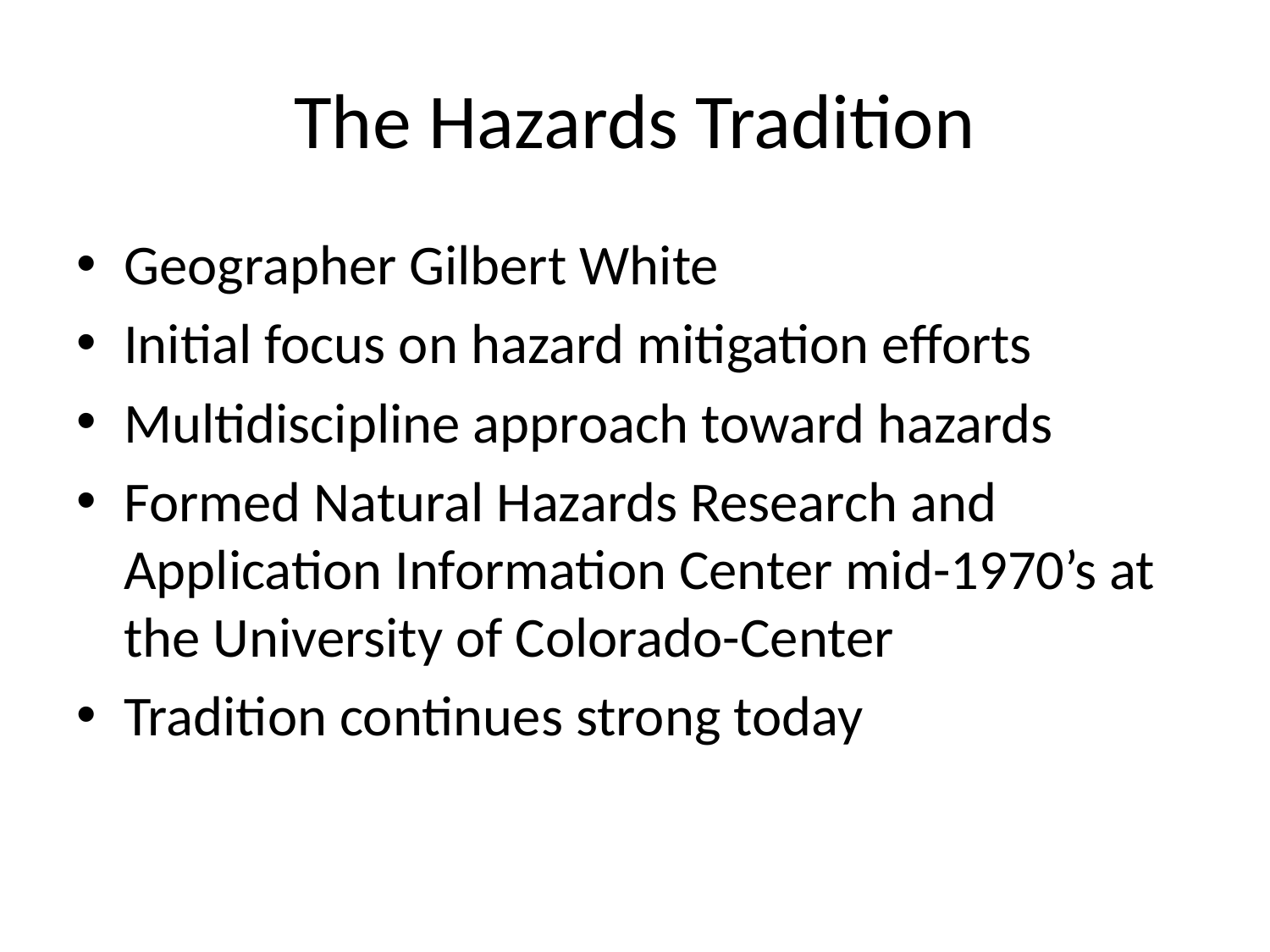

# The Hazards Tradition
Geographer Gilbert White
Initial focus on hazard mitigation efforts
Multidiscipline approach toward hazards
Formed Natural Hazards Research and Application Information Center mid-1970’s at the University of Colorado-Center
Tradition continues strong today